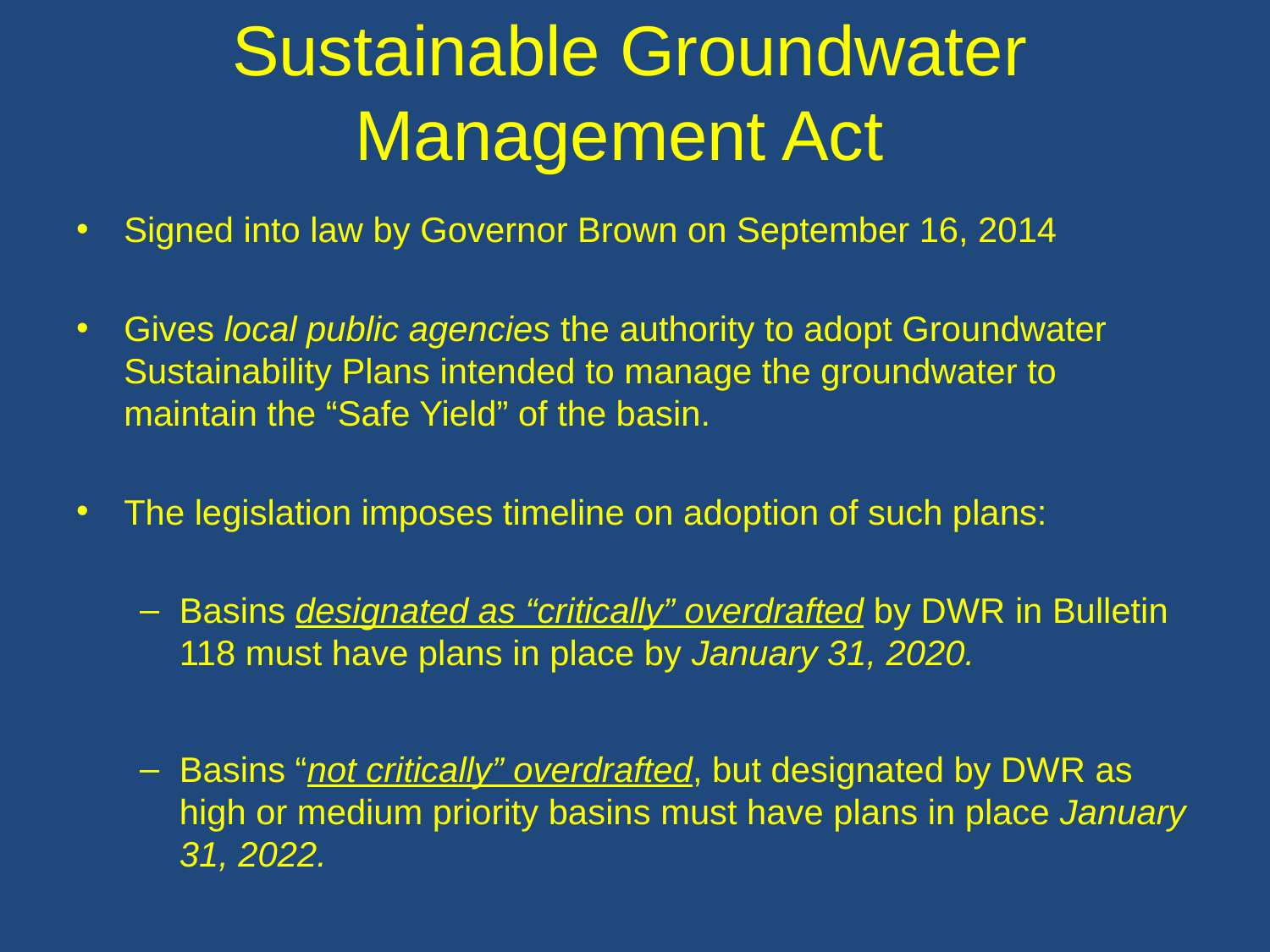

# Sustainable Groundwater Management Act
Signed into law by Governor Brown on September 16, 2014

Gives local public agencies the authority to adopt Groundwater Sustainability Plans intended to manage the groundwater to maintain the “Safe Yield” of the basin.

The legislation imposes timeline on adoption of such plans:

Basins designated as “critically” overdrafted by DWR in Bulletin 118 must have plans in place by January 31, 2020.

Basins “not critically” overdrafted, but designated by DWR as high or medium priority basins must have plans in place January 31, 2022.